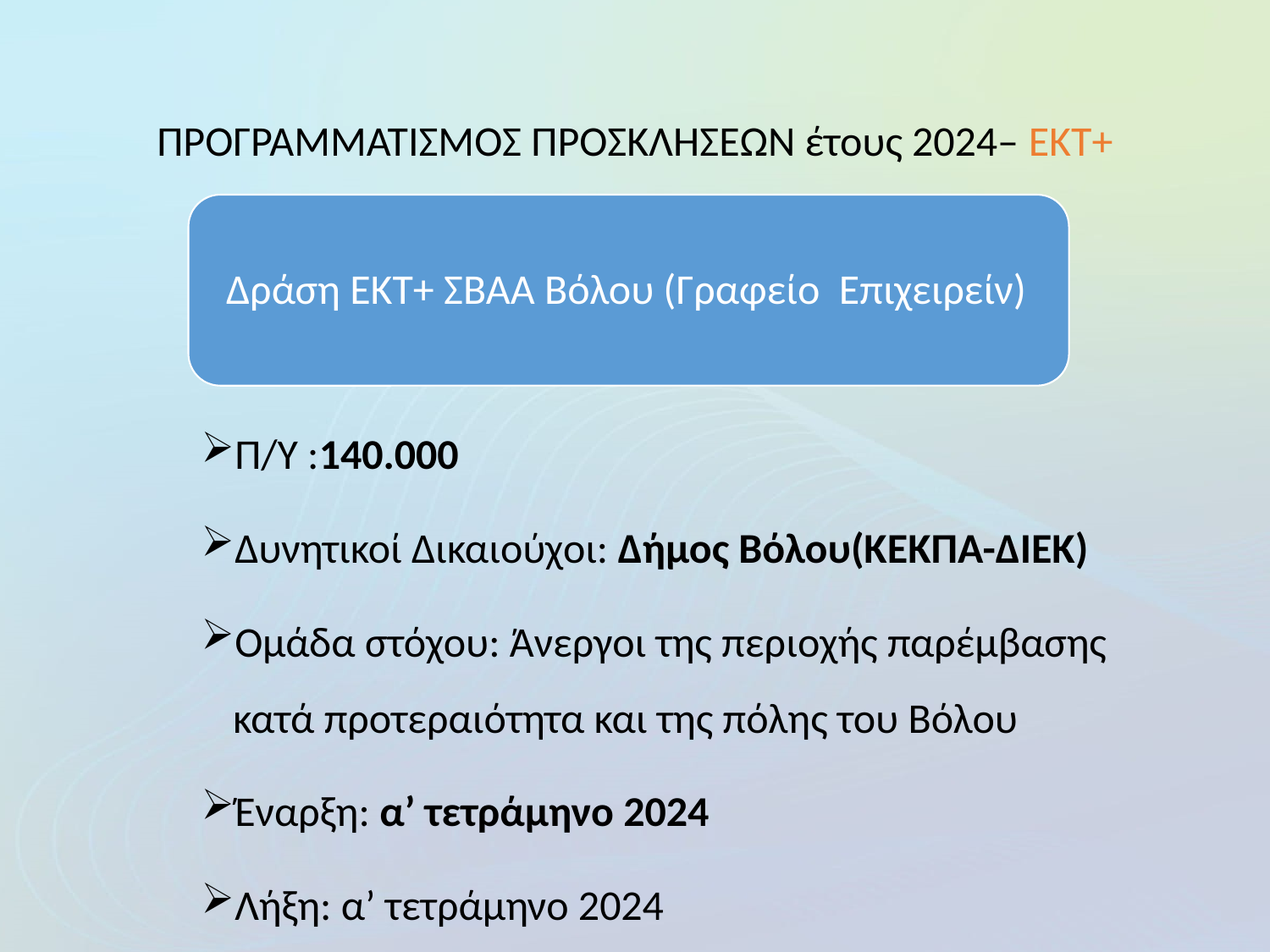

# ΠΡΟΓΡΑΜΜΑΤΙΣΜΟΣ ΠΡΟΣΚΛΗΣΕΩΝ έτους 2024– ΕΚΤ+

Δράση ΕΚΤ+ ΣΒΑΑ Βόλου (Γραφείο  Επιχειρείν)
Π/Υ :140.000
Δυνητικοί Δικαιούχοι: Δήμος Βόλου(ΚΕΚΠΑ-ΔΙΕΚ)
Ομάδα στόχου: Άνεργοι της περιοχής παρέμβασης κατά προτεραιότητα και της πόλης του Βόλου
Έναρξη: α’ τετράμηνο 2024
Λήξη: α’ τετράμηνο 2024